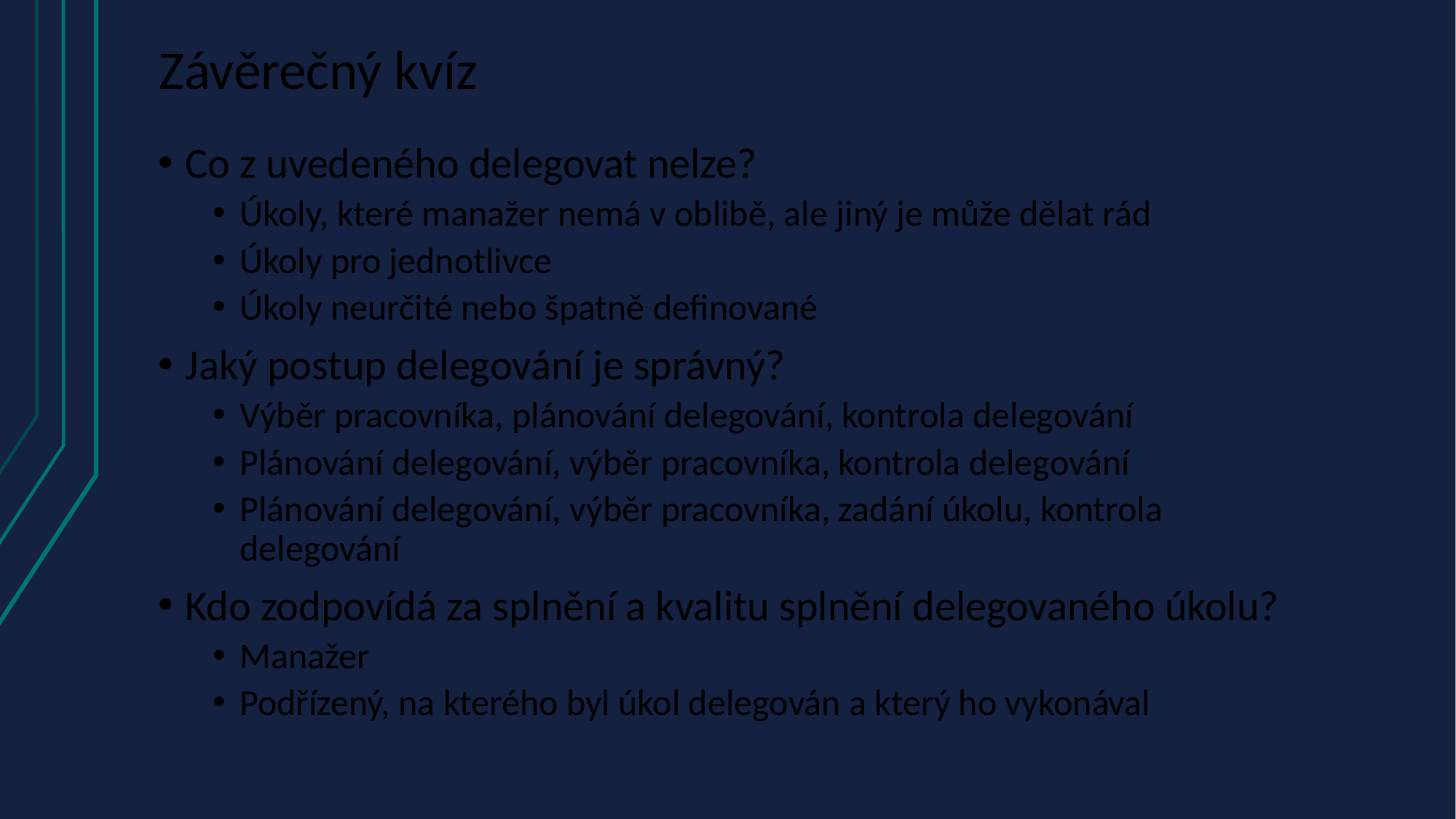

# Závěrečný kvíz
Co z uvedeného delegovat nelze?
Úkoly, které manažer nemá v oblibě, ale jiný je může dělat rád
Úkoly pro jednotlivce
Úkoly neurčité nebo špatně definované
Jaký postup delegování je správný?
Výběr pracovníka, plánování delegování, kontrola delegování
Plánování delegování, výběr pracovníka, kontrola delegování
Plánování delegování, výběr pracovníka, zadání úkolu, kontrola delegování
Kdo zodpovídá za splnění a kvalitu splnění delegovaného úkolu?
Manažer
Podřízený, na kterého byl úkol delegován a který ho vykonával